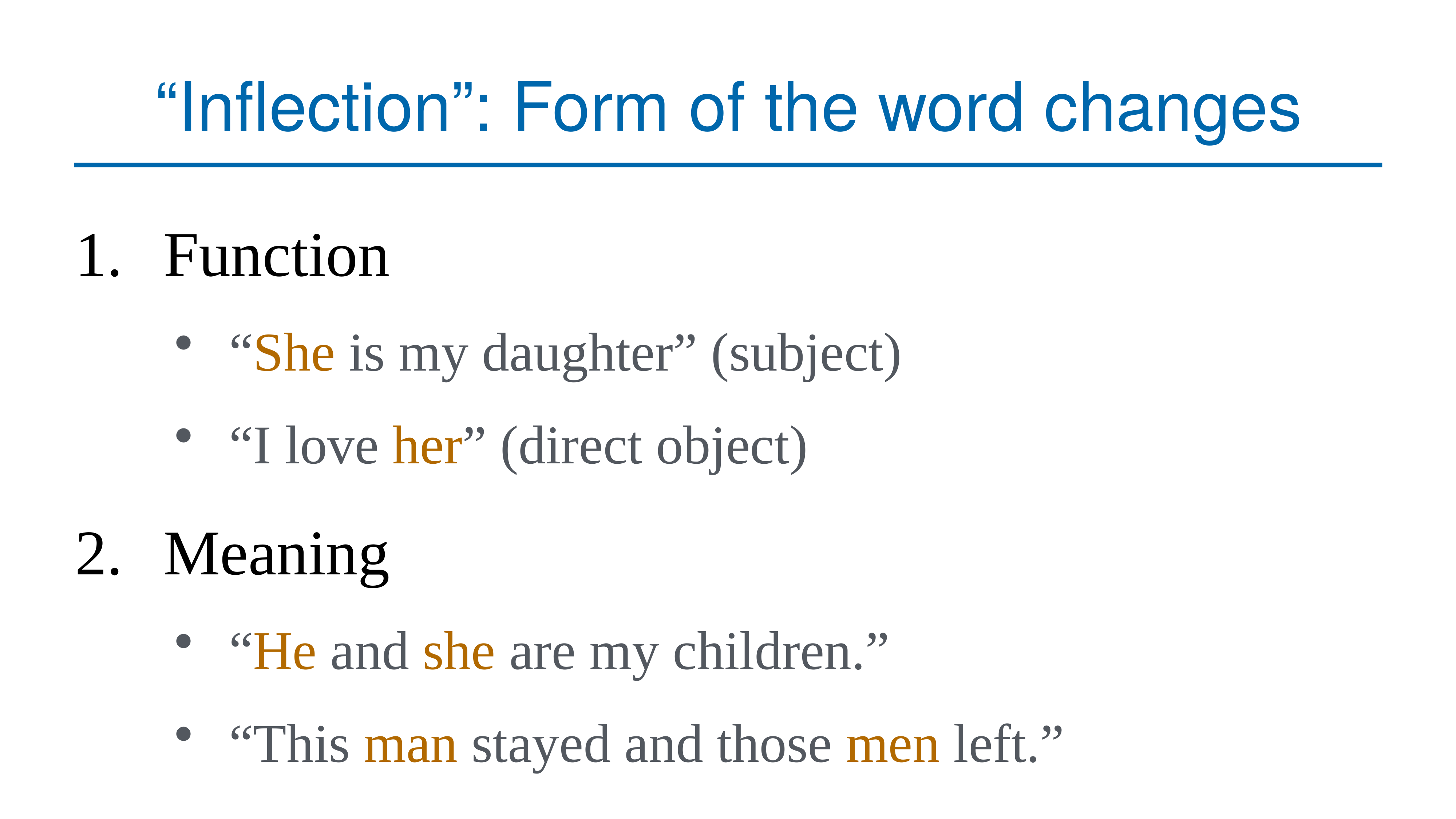

# “Inflection”: Form of the word changes
Function
“She is my daughter” (subject)
“I love her” (direct object)
Meaning
“He and she are my children.”
“This man stayed and those men left.”